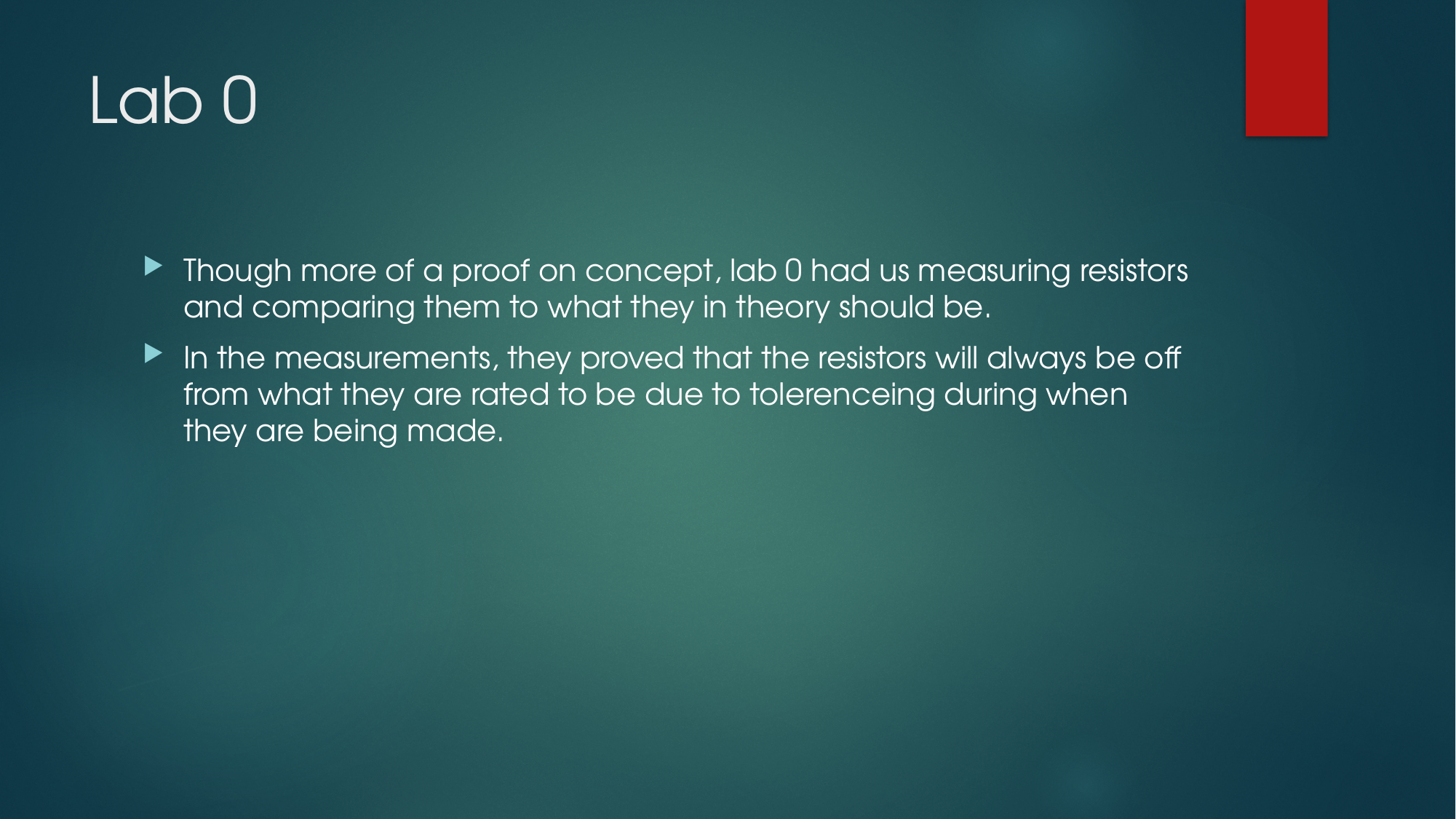

# Lab 0
Though more of a proof on concept, lab 0 had us measuring resistors and comparing them to what they in theory should be.
In the measurements, they proved that the resistors will always be off from what they are rated to be due to tolerenceing during when they are being made.